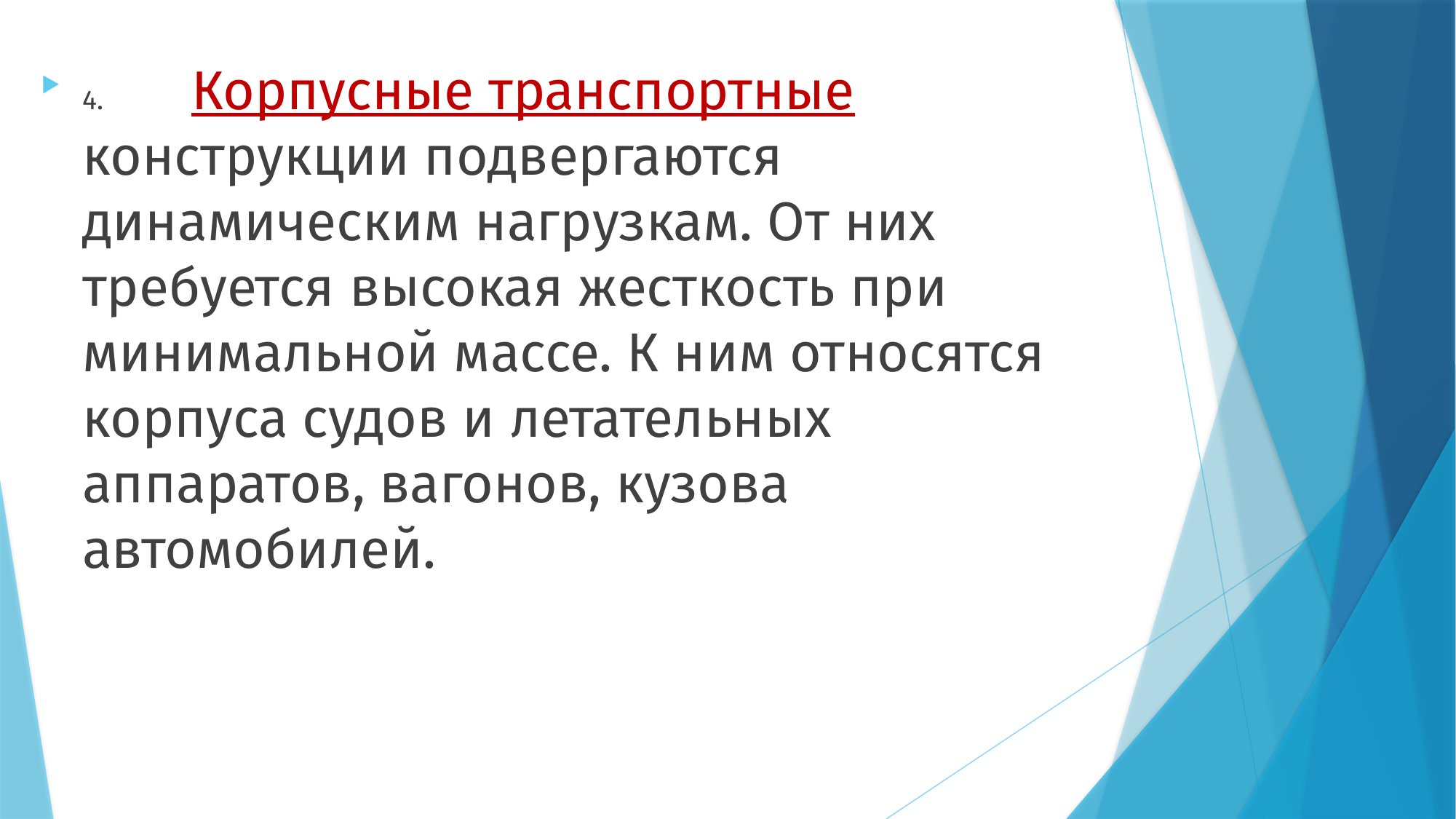

4.	Корпусные транспортные конструкции подвергаются динамическим нагрузкам. От них требуется высокая жесткость при минимальной массе. К ним относятся корпуса судов и летательных аппаратов, вагонов, кузова автомобилей.